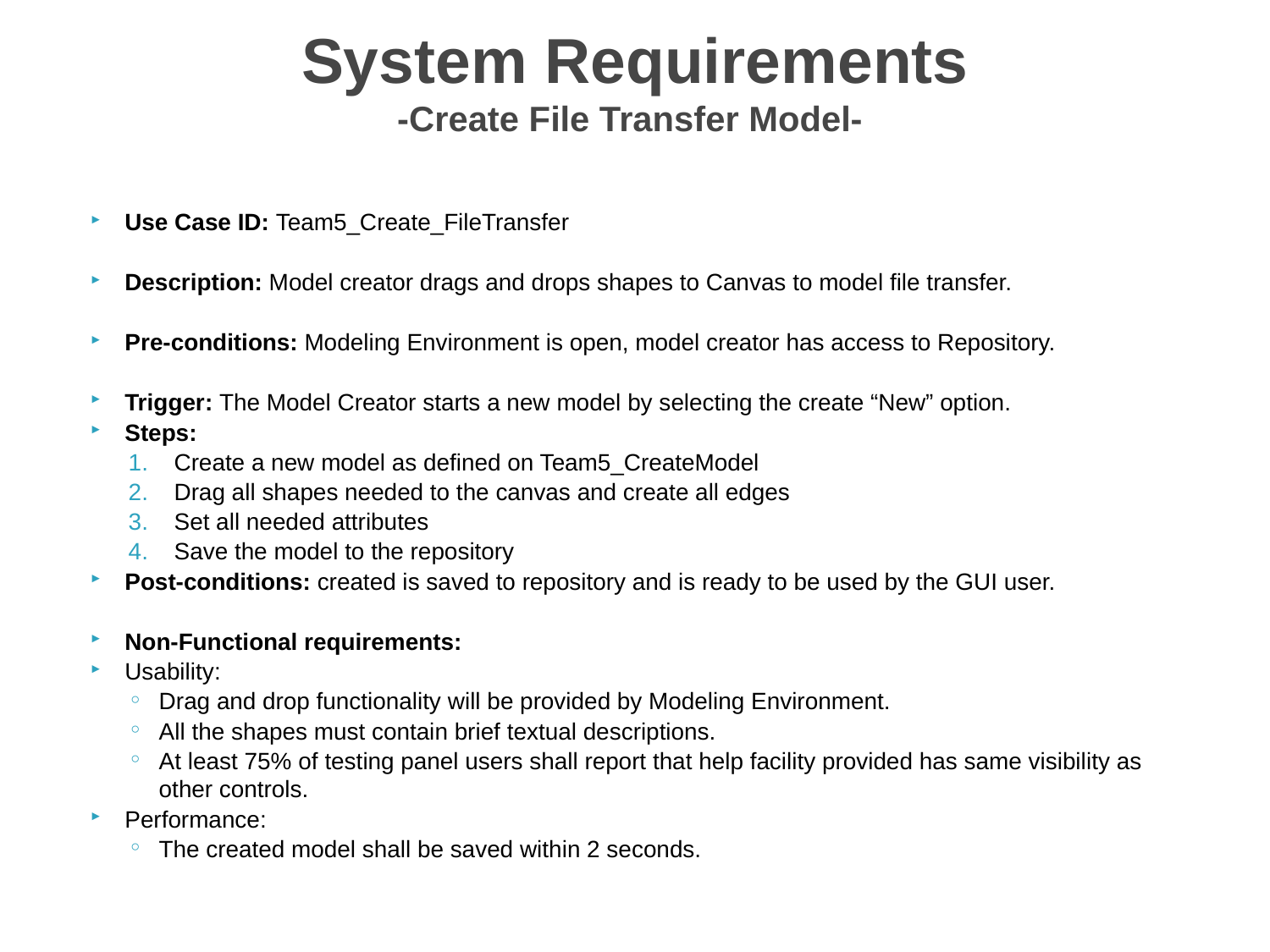

# System Requirements -Create File Transfer Model-
Use Case ID: Team5_Create_FileTransfer

Description: Model creator drags and drops shapes to Canvas to model file transfer.

Pre‐conditions: Modeling Environment is open, model creator has access to Repository.

Trigger: The Model Creator starts a new model by selecting the create “New” option.
Steps:
Create a new model as defined on Team5_CreateModel
Drag all shapes needed to the canvas and create all edges
Set all needed attributes
Save the model to the repository
Post‐conditions: created is saved to repository and is ready to be used by the GUI user.

Non-Functional requirements:
Usability:
Drag and drop functionality will be provided by Modeling Environment.
All the shapes must contain brief textual descriptions.
At least 75% of testing panel users shall report that help facility provided has same visibility as other controls.
Performance:
The created model shall be saved within 2 seconds.